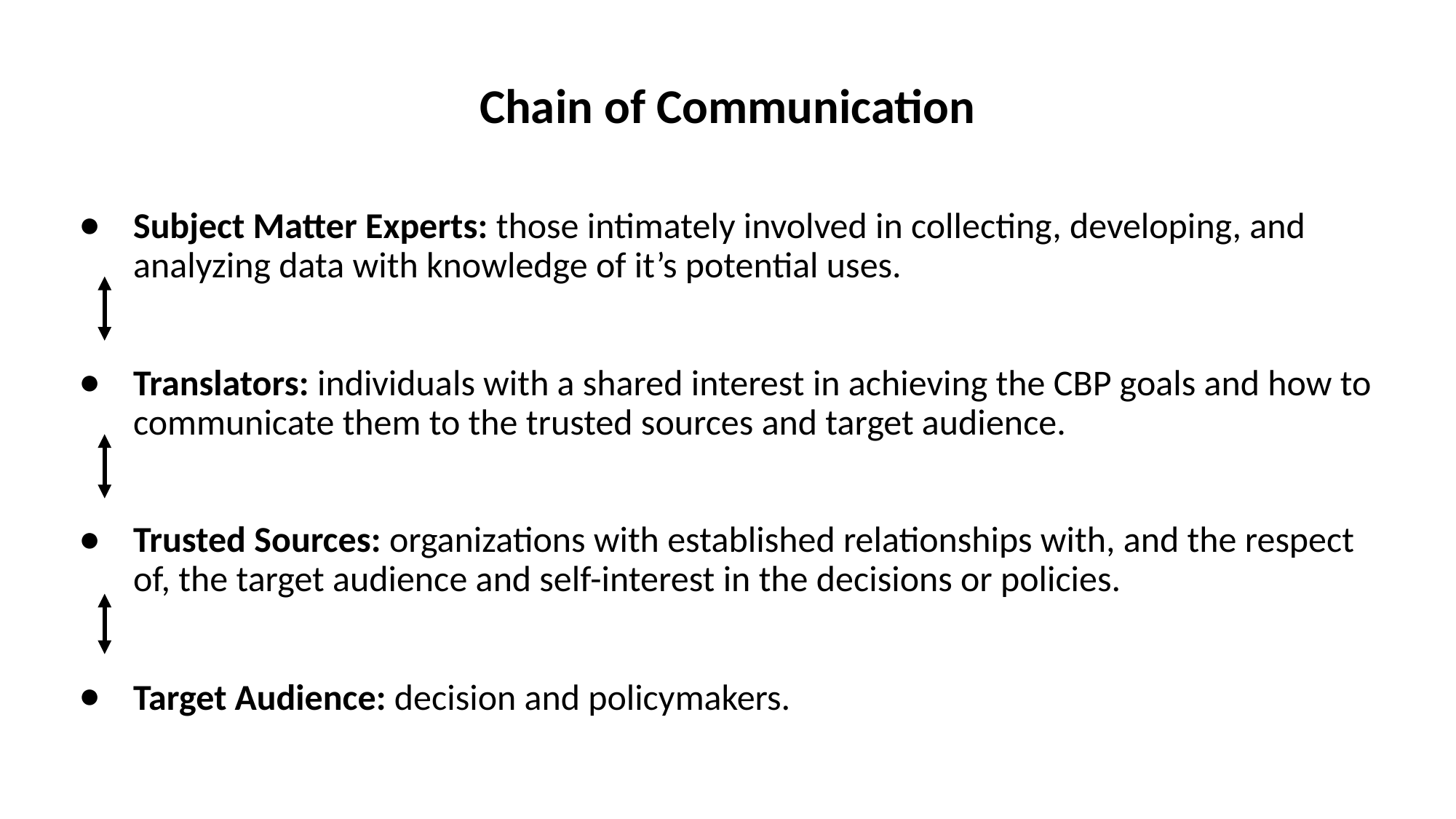

# Chain of Communication
Subject Matter Experts: those intimately involved in collecting, developing, and analyzing data with knowledge of it’s potential uses.

Translators: individuals with a shared interest in achieving the CBP goals and how to communicate them to the trusted sources and target audience.

Trusted Sources: organizations with established relationships with, and the respect of, the target audience and self-interest in the decisions or policies.

Target Audience: decision and policymakers.